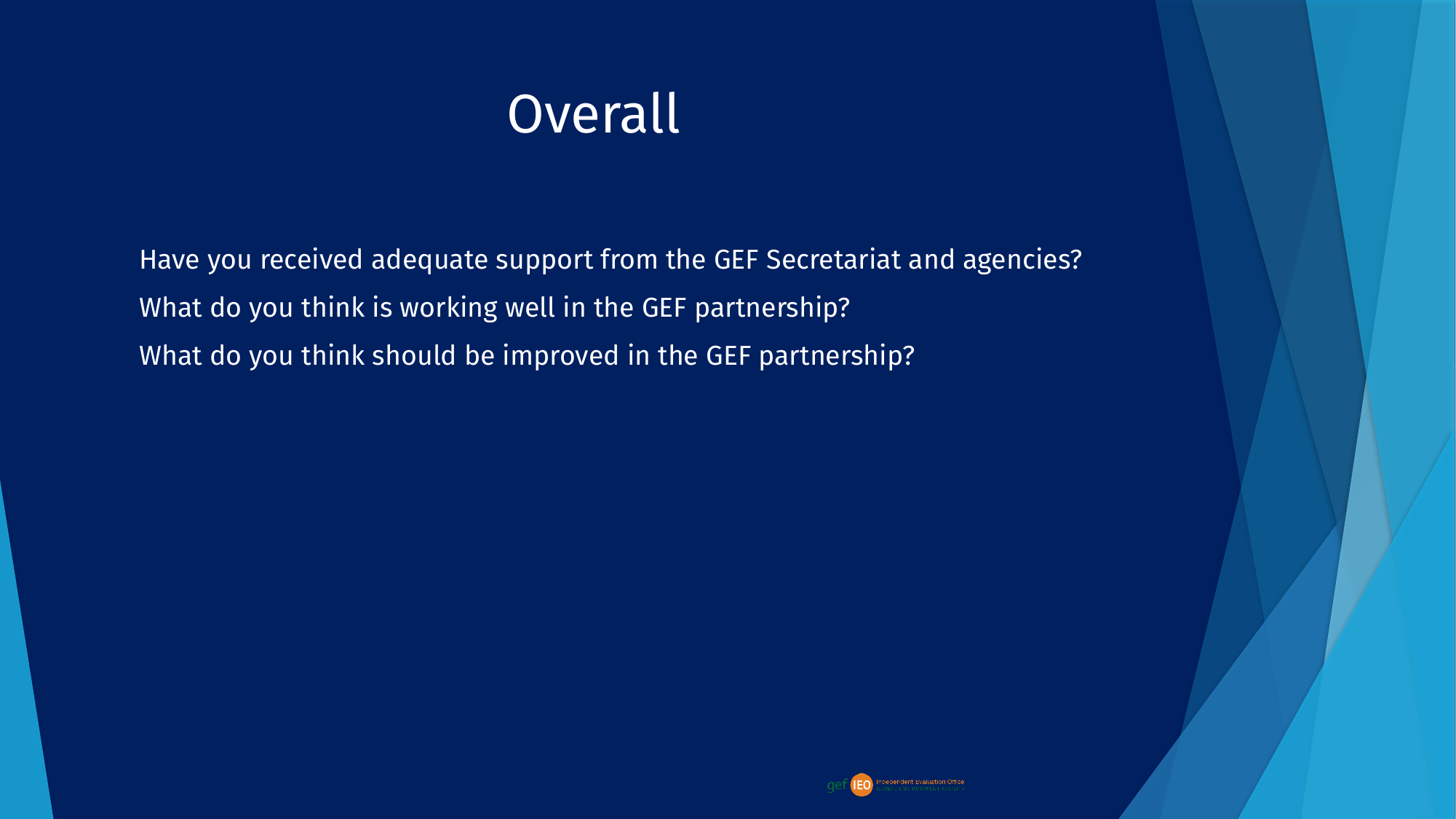

# Overall
Have you received adequate support from the GEF Secretariat and agencies?
What do you think is working well in the GEF partnership?
What do you think should be improved in the GEF partnership?